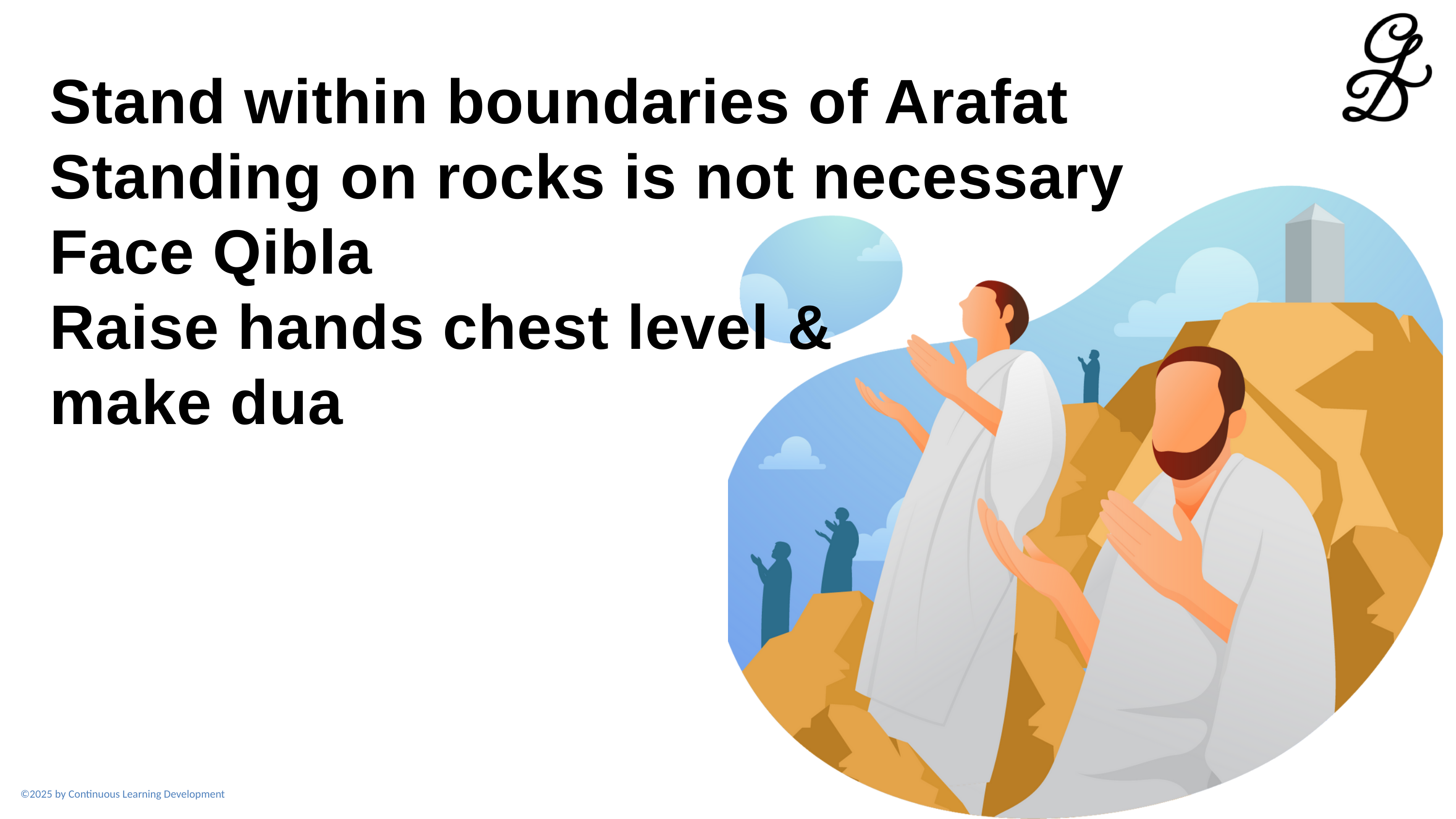

Stand within boundaries of Arafat
Standing on rocks is not necessary
Face Qibla
Raise hands chest level &
make dua

©2025 by Continuous Learning Development